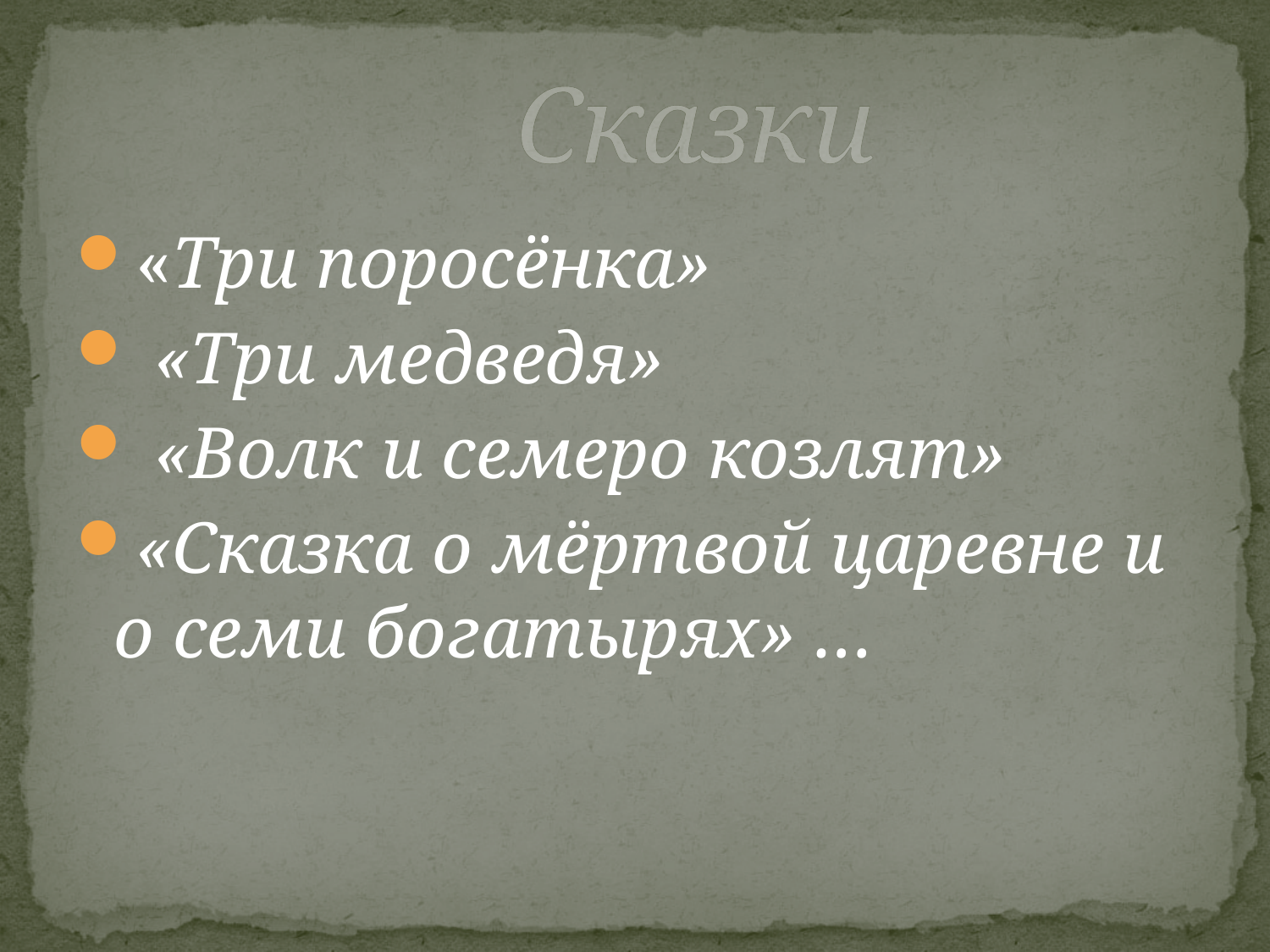

# Сказки
«Три поросёнка»
 «Три медведя»
 «Волк и семеро козлят»
«Сказка о мёртвой царевне и о семи богатырях» …